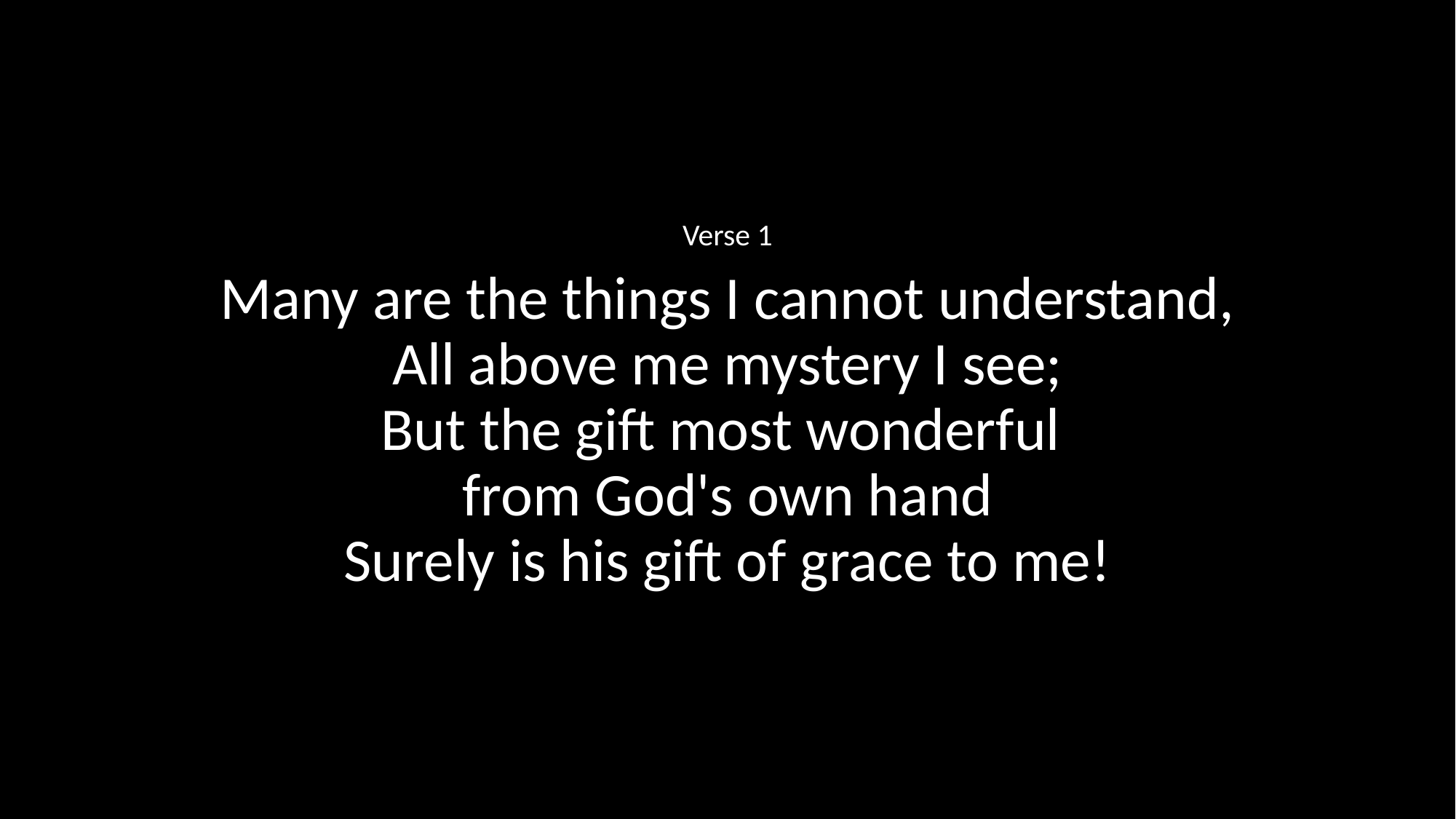

Verse 1
Many are the things I cannot understand,
All above me mystery I see;
But the gift most wonderful
from God's own hand
Surely is his gift of grace to me!